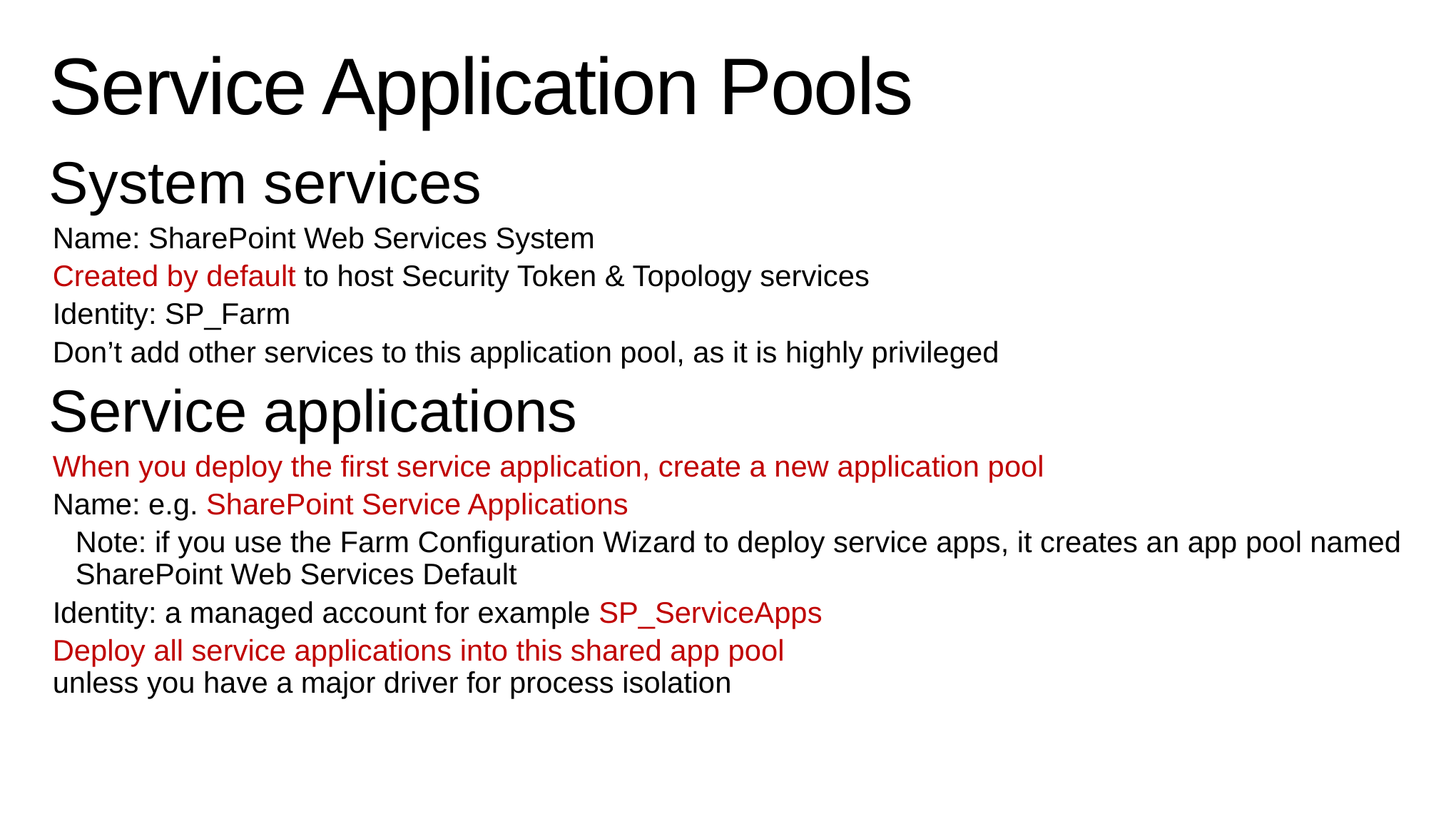

# Service Application Pools
System services
Name: SharePoint Web Services System
Created by default to host Security Token & Topology services
Identity: SP_Farm
Don’t add other services to this application pool, as it is highly privileged
Service applications
When you deploy the first service application, create a new application pool
Name: e.g. SharePoint Service Applications
Note: if you use the Farm Configuration Wizard to deploy service apps, it creates an app pool named
SharePoint Web Services Default
Identity: a managed account for example SP_ServiceApps
Deploy all service applications into this shared app pool
unless you have a major driver for process isolation